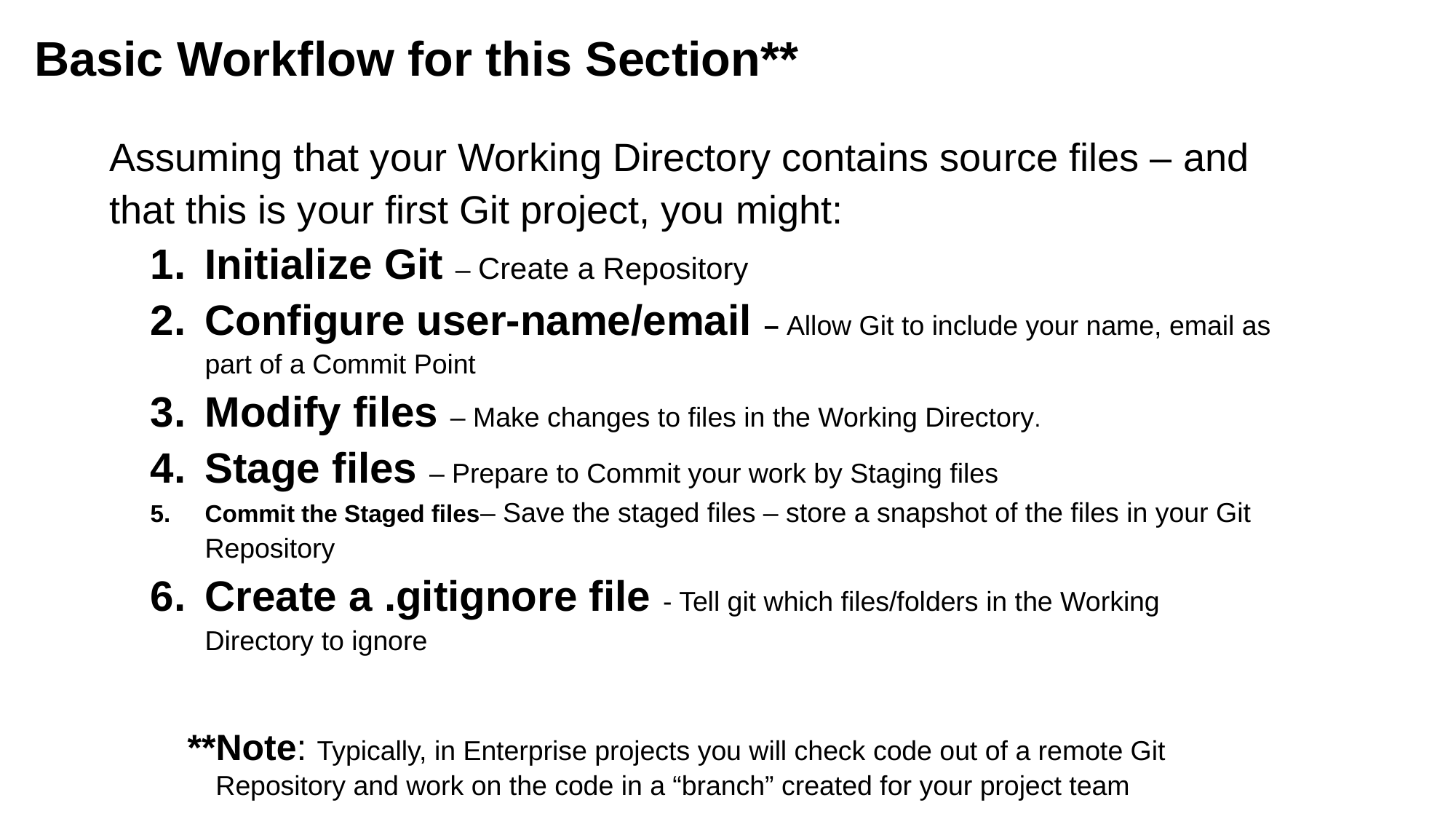

# Basic Workflow for this Section**
Assuming that your Working Directory contains source files – and that this is your first Git project, you might:
Initialize Git – Create a Repository
Configure user-name/email – Allow Git to include your name, email as part of a Commit Point
Modify files – Make changes to files in the Working Directory.
Stage files – Prepare to Commit your work by Staging files
Commit the Staged files– Save the staged files – store a snapshot of the files in your Git Repository
Create a .gitignore file - Tell git which files/folders in the Working Directory to ignore
**Note: Typically, in Enterprise projects you will check code out of a remote Git Repository and work on the code in a “branch” created for your project team